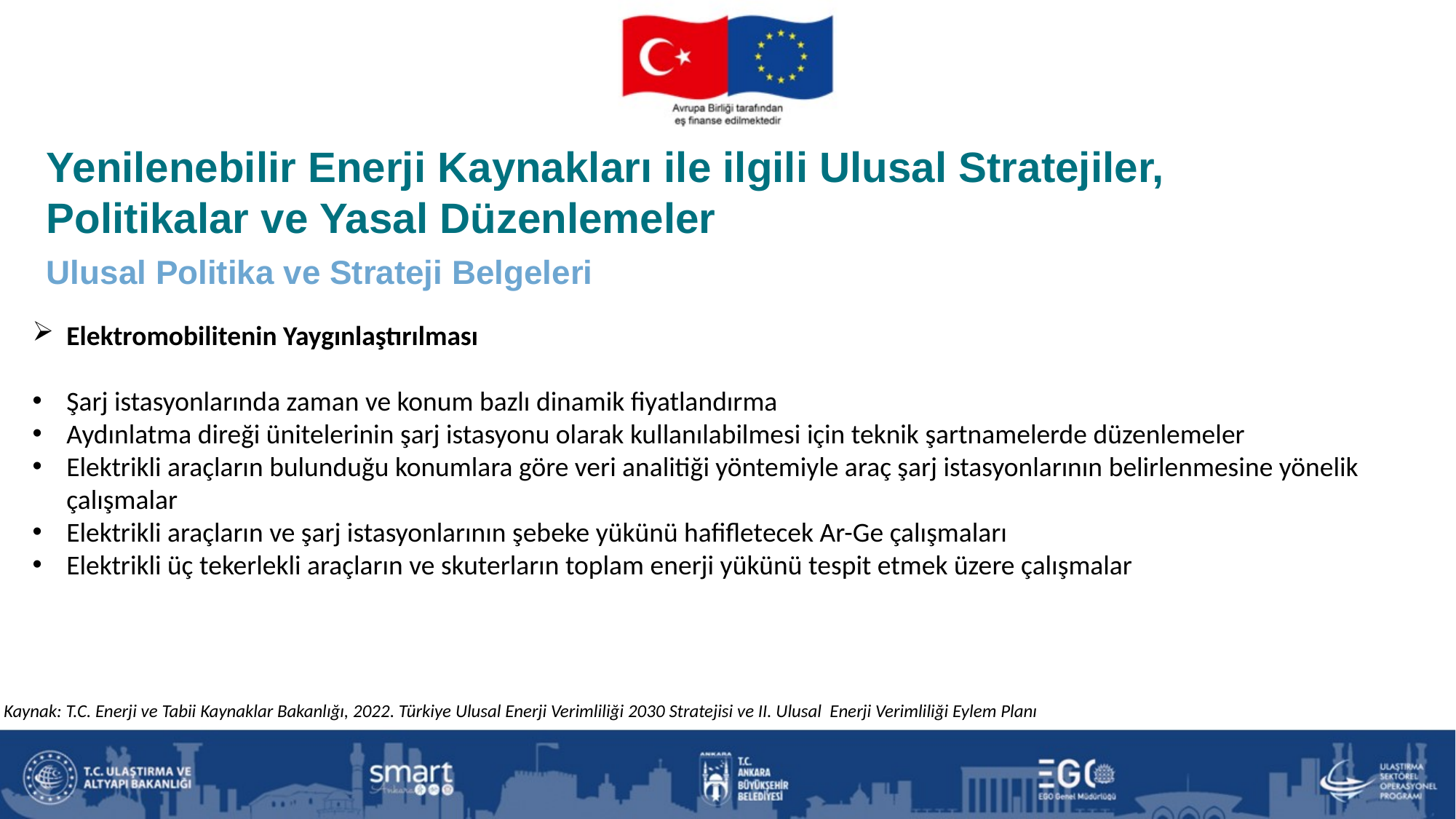

Yenilenebilir Enerji Kaynakları ile ilgili Ulusal Stratejiler, Politikalar ve Yasal Düzenlemeler
Ulusal Politika ve Strateji Belgeleri

Elektromobilitenin Yaygınlaştırılması

Şarj istasyonlarında zaman ve konum bazlı dinamik fiyatlandırma
Aydınlatma direği ünitelerinin şarj istasyonu olarak kullanılabilmesi için teknik şartnamelerde düzenlemeler
Elektrikli araçların bulunduğu konumlara göre veri analitiği yöntemiyle araç şarj istasyonlarının belirlenmesine yönelik çalışmalar
Elektrikli araçların ve şarj istasyonlarının şebeke yükünü hafifletecek Ar-Ge çalışmaları
Elektrikli üç tekerlekli araçların ve skuterların toplam enerji yükünü tespit etmek üzere çalışmalar
Kaynak: T.C. Enerji ve Tabii Kaynaklar Bakanlığı, 2022. Türkiye Ulusal Enerji Verimliliği 2030 Stratejisi ve II. Ulusal  Enerji Verimliliği Eylem Planı